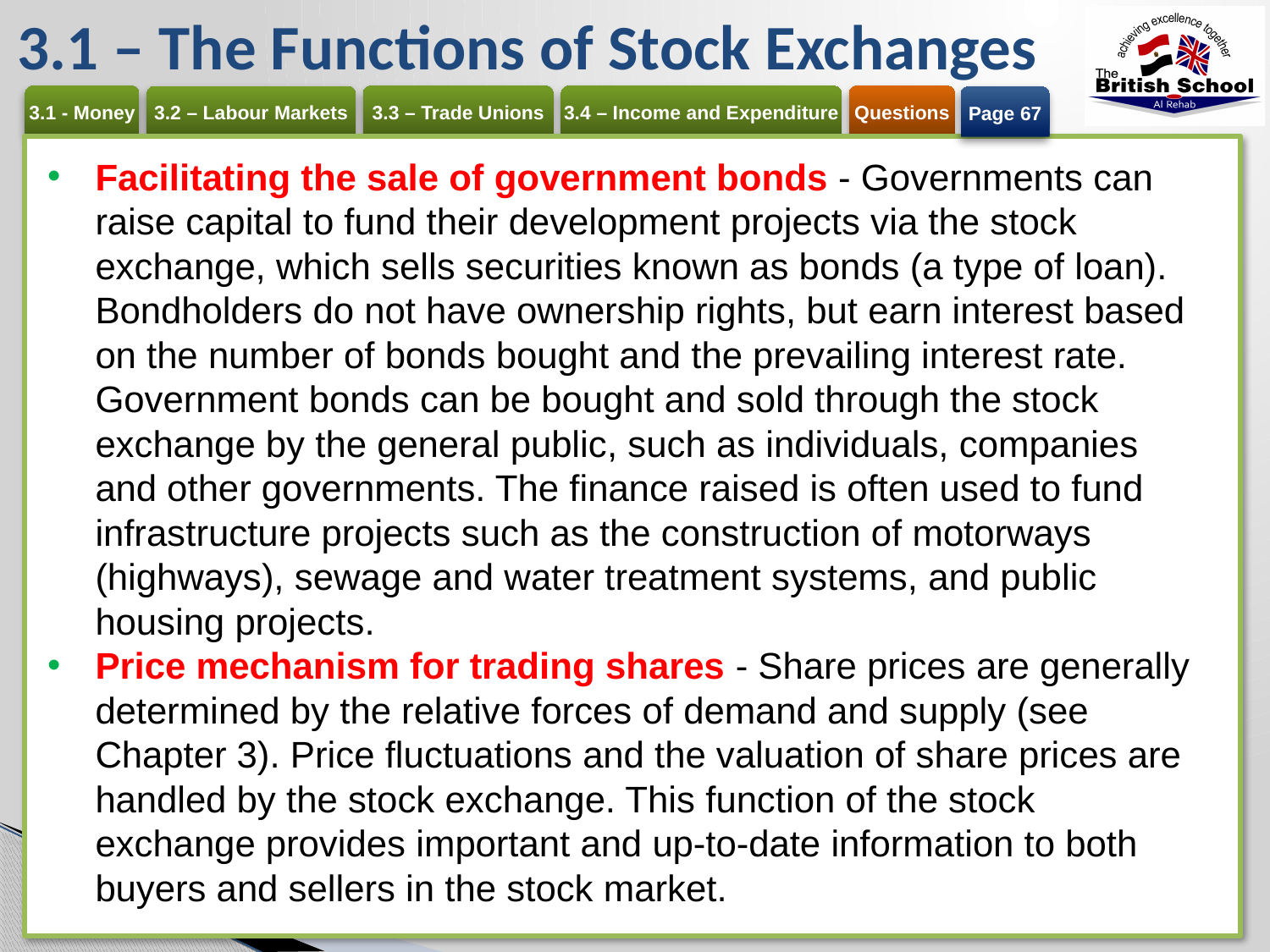

# 3.1 – The Functions of Stock Exchanges
Page 67
Facilitating the sale of government bonds - Governments can raise capital to fund their development projects via the stock exchange, which sells securities known as bonds (a type of loan). Bondholders do not have ownership rights, but earn interest based on the number of bonds bought and the prevailing interest rate. Government bonds can be bought and sold through the stock exchange by the general public, such as individuals, companies and other governments. The finance raised is often used to fund infrastructure projects such as the construction of motorways (highways), sewage and water treatment systems, and public housing projects.
Price mechanism for trading shares - Share prices are generally determined by the relative forces of demand and supply (see Chapter 3). Price fluctuations and the valuation of share prices are handled by the stock exchange. This function of the stock exchange provides important and up-to-date information to both buyers and sellers in the stock market.